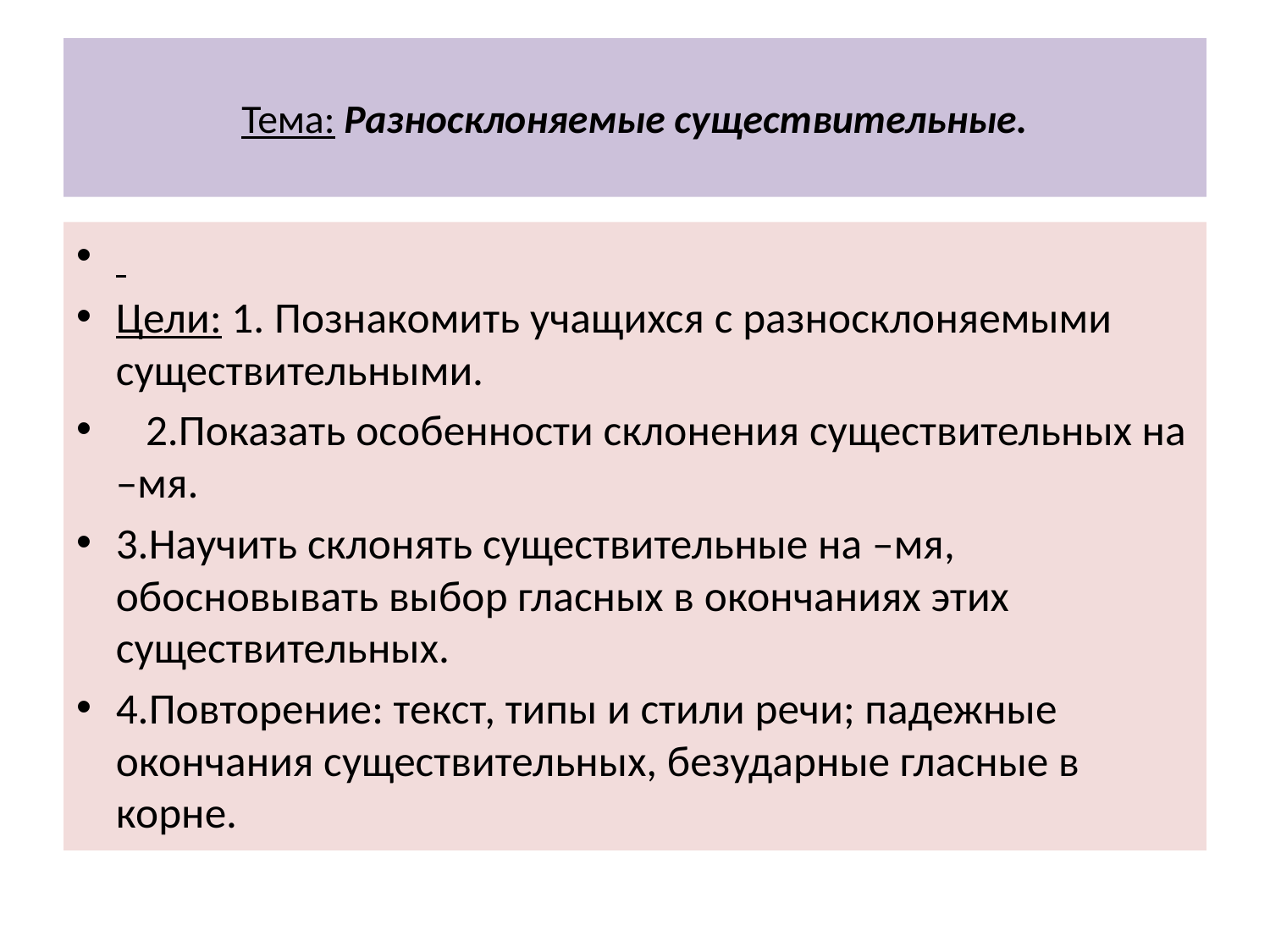

# Тема: Разносклоняемые существительные.

Цели: 1. Познакомить учащихся с разносклоняемыми существительными.
   2.Показать особенности склонения существительных на –мя.
3.Научить склонять существительные на –мя, обосновывать выбор гласных в окончаниях этих существительных.
4.Повторение: текст, типы и стили речи; падежные окончания существительных, безударные гласные в корне.